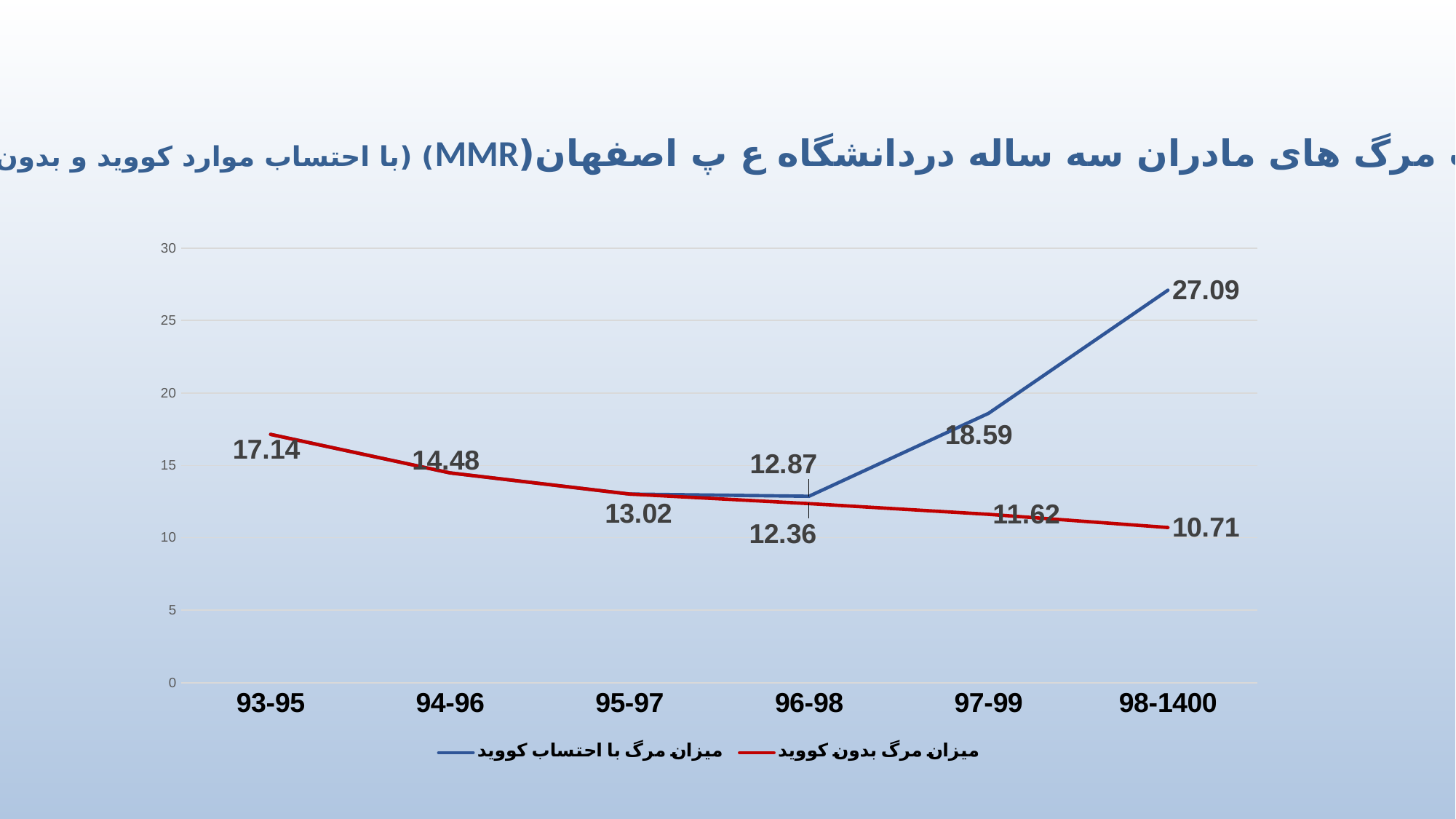

نسبت مرگ های مادران سه ساله دردانشگاه ع پ اصفهان(MMR) (با احتساب موارد کووید و بدون کووید)

### Chart

| Category | میزان مرگ با احتساب کووید  | میزان مرگ بدون کووید |
|---|---|---|
| 93-95 | 17.14 | 17.14 |
| 94-96 | 14.48 | 14.48 |
| 95-97 | 13.02 | 13.02 |
| 96-98 | 12.87 | 12.36 |
| 97-99 | 18.59 | 11.62 |
| 98-1400 | 27.09 | 10.71 |